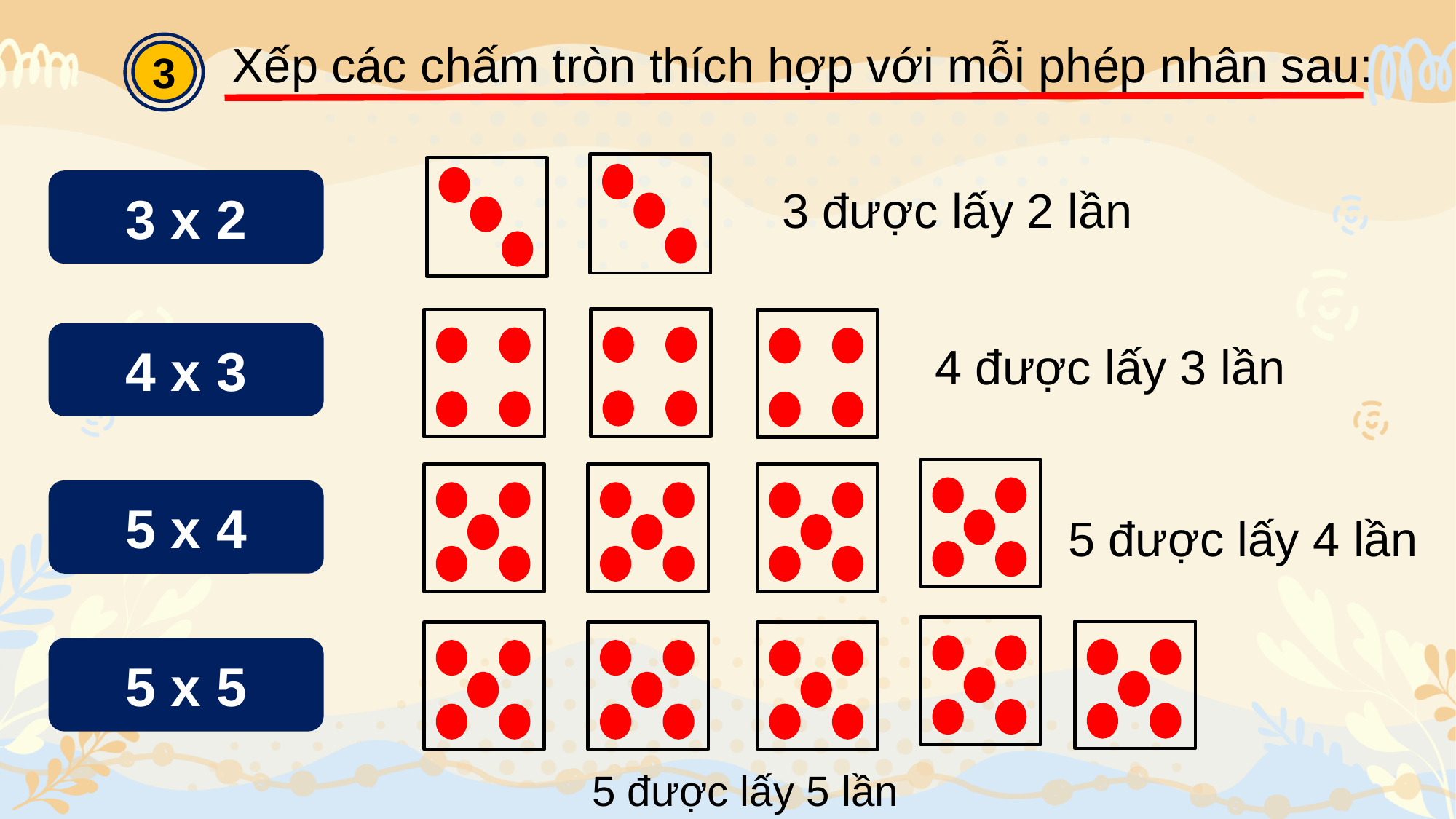

Xếp các chấm tròn thích hợp với mỗi phép nhân sau:

3

3 x 2
3 được lấy 2 lần

4 x 3
4 được lấy 3 lần

5 x 4
5 được lấy 4 lần

5 x 5
5 được lấy 5 lần